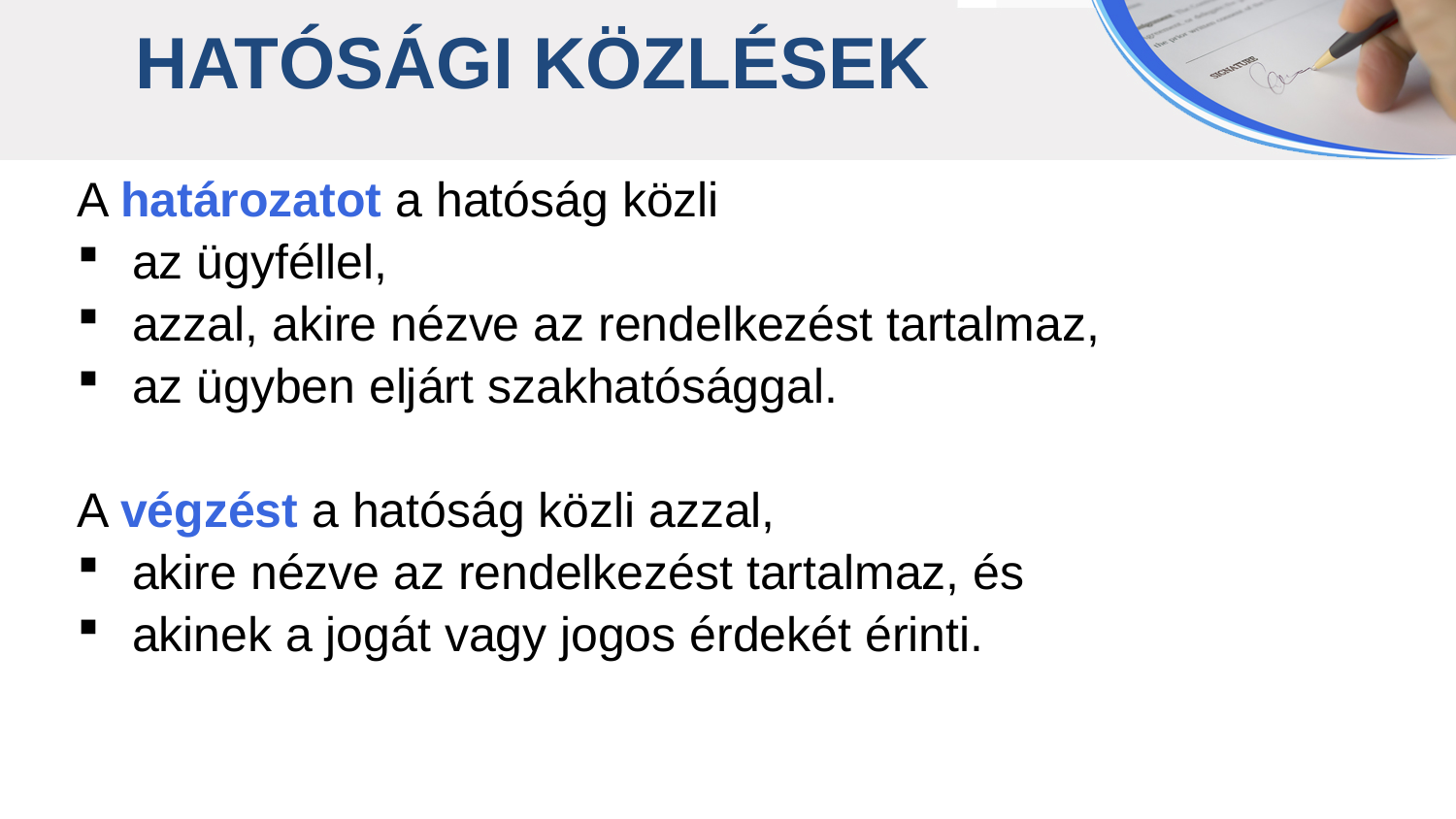

HATÓSÁGI KÖZLÉSEK

A határozatot a hatóság közli
az ügyféllel,
azzal, akire nézve az rendelkezést tartalmaz,
az ügyben eljárt szakhatósággal.

A végzést a hatóság közli azzal,
akire nézve az rendelkezést tartalmaz, és
akinek a jogát vagy jogos érdekét érinti.